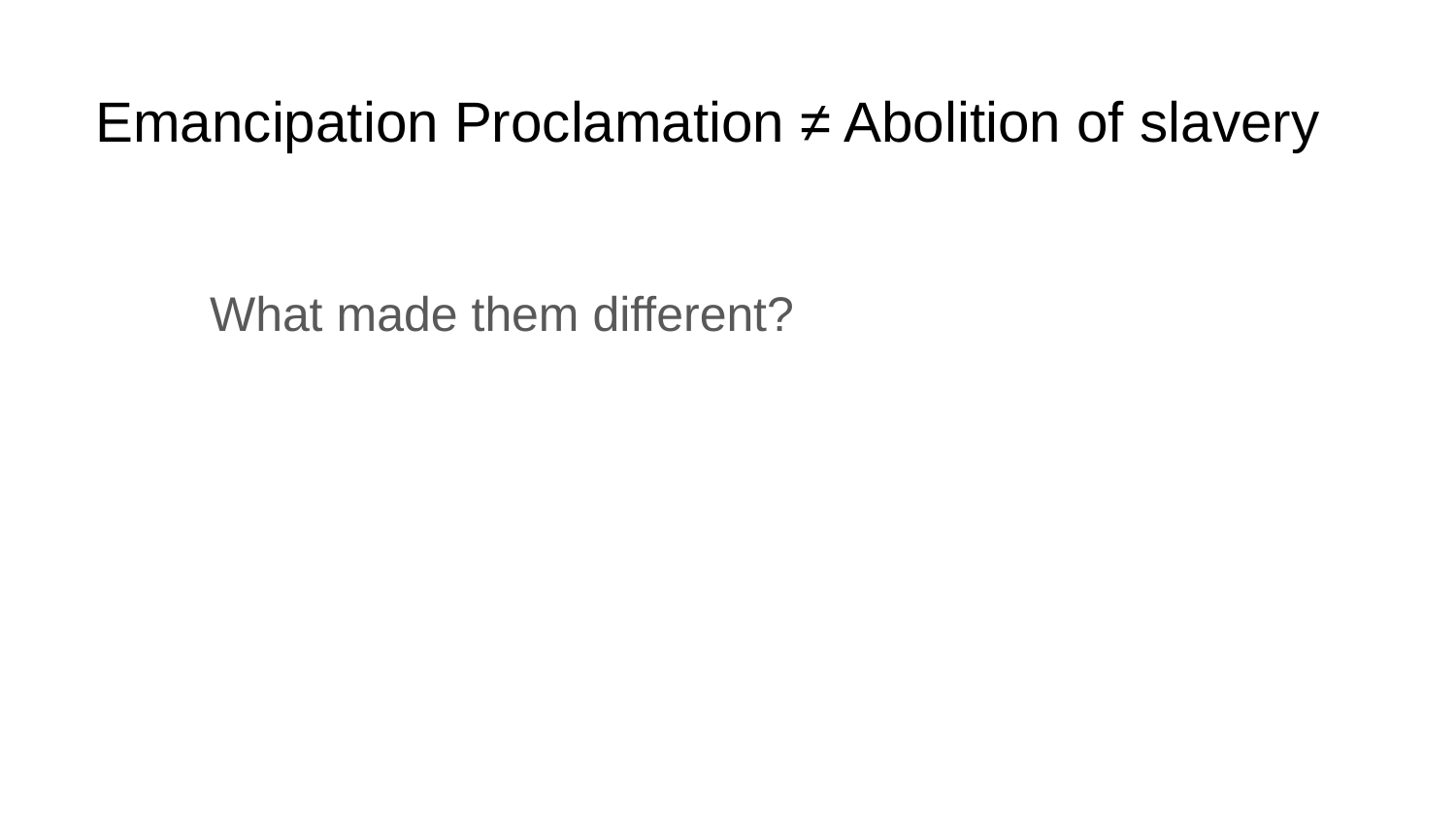

# Emancipation Proclamation ≠ Abolition of slavery

	What made them different?